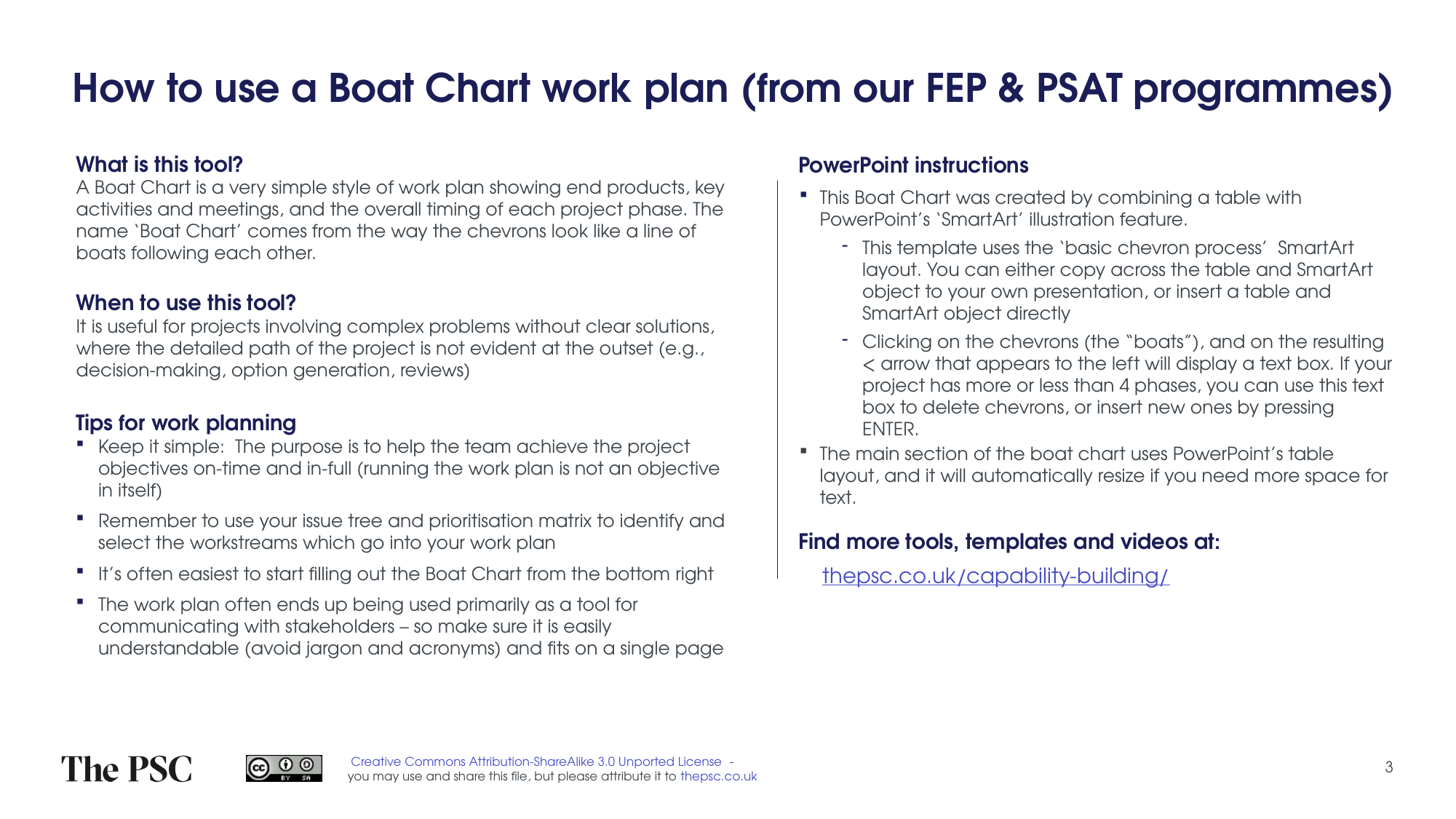

# How to use a Boat Chart work plan (from our FEP & PSAT programmes)
PowerPoint instructions
What is this tool?
A Boat Chart is a very simple style of work plan showing end products, key activities and meetings, and the overall timing of each project phase. The name ‘Boat Chart’ comes from the way the chevrons look like a line of boats following each other.
This Boat Chart was created by combining a table with PowerPoint’s ‘SmartArt’ illustration feature.
This template uses the ‘basic chevron process’  SmartArt layout. You can either copy across the table and SmartArt object to your own presentation, or insert a table and SmartArt object directly
Clicking on the chevrons (the “boats”), and on the resulting < arrow that appears to the left will display a text box. If your project has more or less than 4 phases, you can use this text box to delete chevrons, or insert new ones by pressing ENTER.
The main section of the boat chart uses PowerPoint’s table layout, and it will automatically resize if you need more space for text.
When to use this tool?
It is useful for projects involving complex problems without clear solutions, where the detailed path of the project is not evident at the outset (e.g., decision-making, option generation, reviews)
Tips for work planning
Keep it simple:  The purpose is to help the team achieve the project objectives on-time and in-full (running the work plan is not an objective in itself)
Remember to use your issue tree and prioritisation matrix to identify and select the workstreams which go into your work plan
It’s often easiest to start filling out the Boat Chart from the bottom right
The work plan often ends up being used primarily as a tool for communicating with stakeholders – so make sure it is easily understandable (avoid jargon and acronyms) and fits on a single page
Find more tools, templates and videos at:
thepsc.co.uk/capability-building/
3